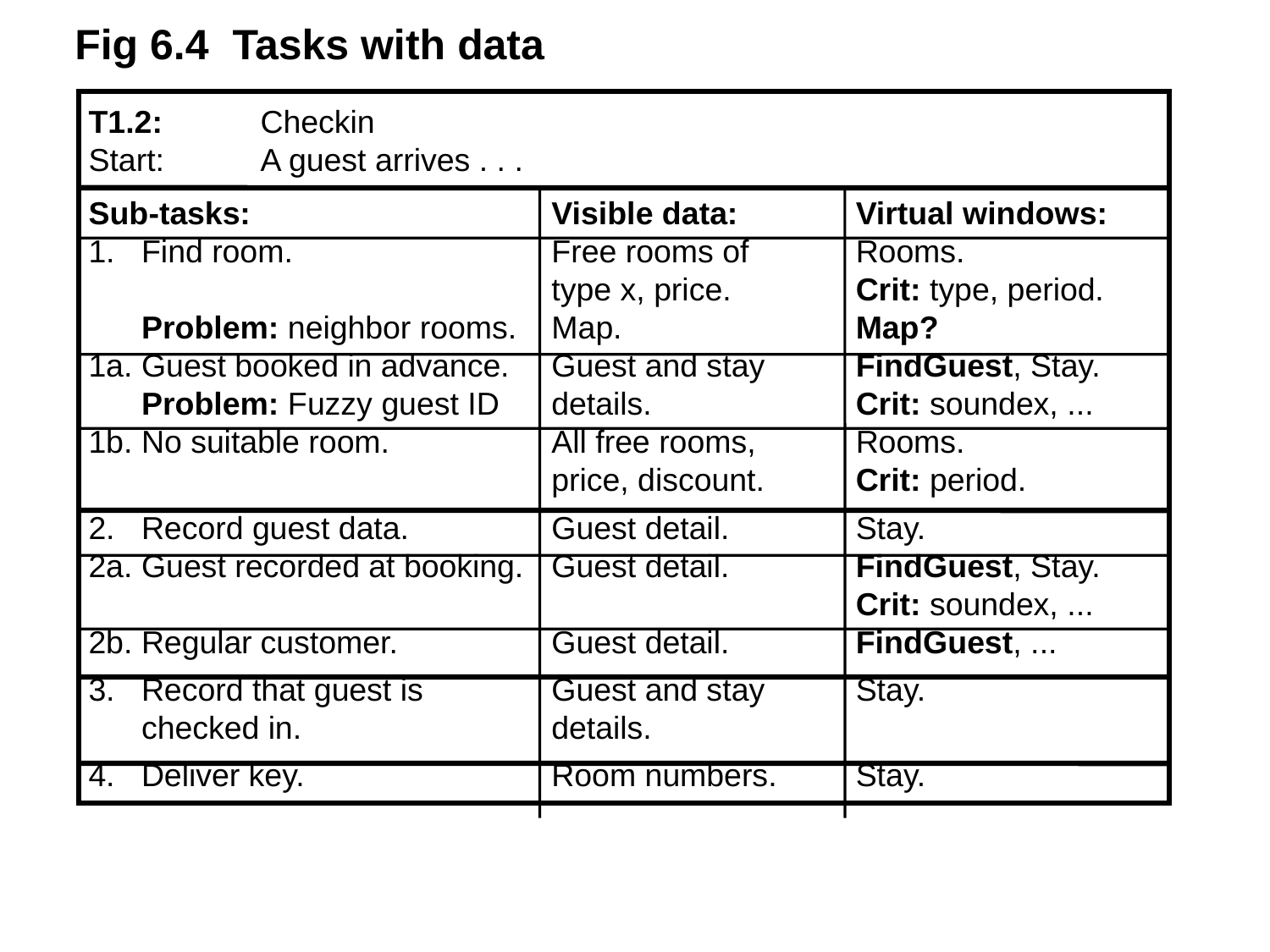

Fig 6.4  Tasks with data
T1.2:	Checkin
Start:	A guest arrives . . .
Sub-tasks:		Visible data:	Virtual windows:
1.	Find room.	Free rooms of	Rooms.
			type x, price.	Crit: type, period.
	Problem: neighbor rooms.	Map.	Map?
1a.	Guest booked in advance.	Guest and stay	FindGuest, Stay.
	Problem: Fuzzy guest ID	details.	Crit: soundex, ...
1b. No suitable room.	All free rooms,	Rooms.					price, discount.	Crit: period.
2.	Record guest data.	Guest detail.	Stay.
2a.	Guest recorded at booking.	Guest detail.	FindGuest, Stay.
				Crit: soundex, ...
2b.	Regular	customer.	Guest detail.	FindGuest, ...
3.	Record that guest is	Guest and stay	Stay.
	checked in.	details.
4.	Deliver key.	Room numbers.	Stay.